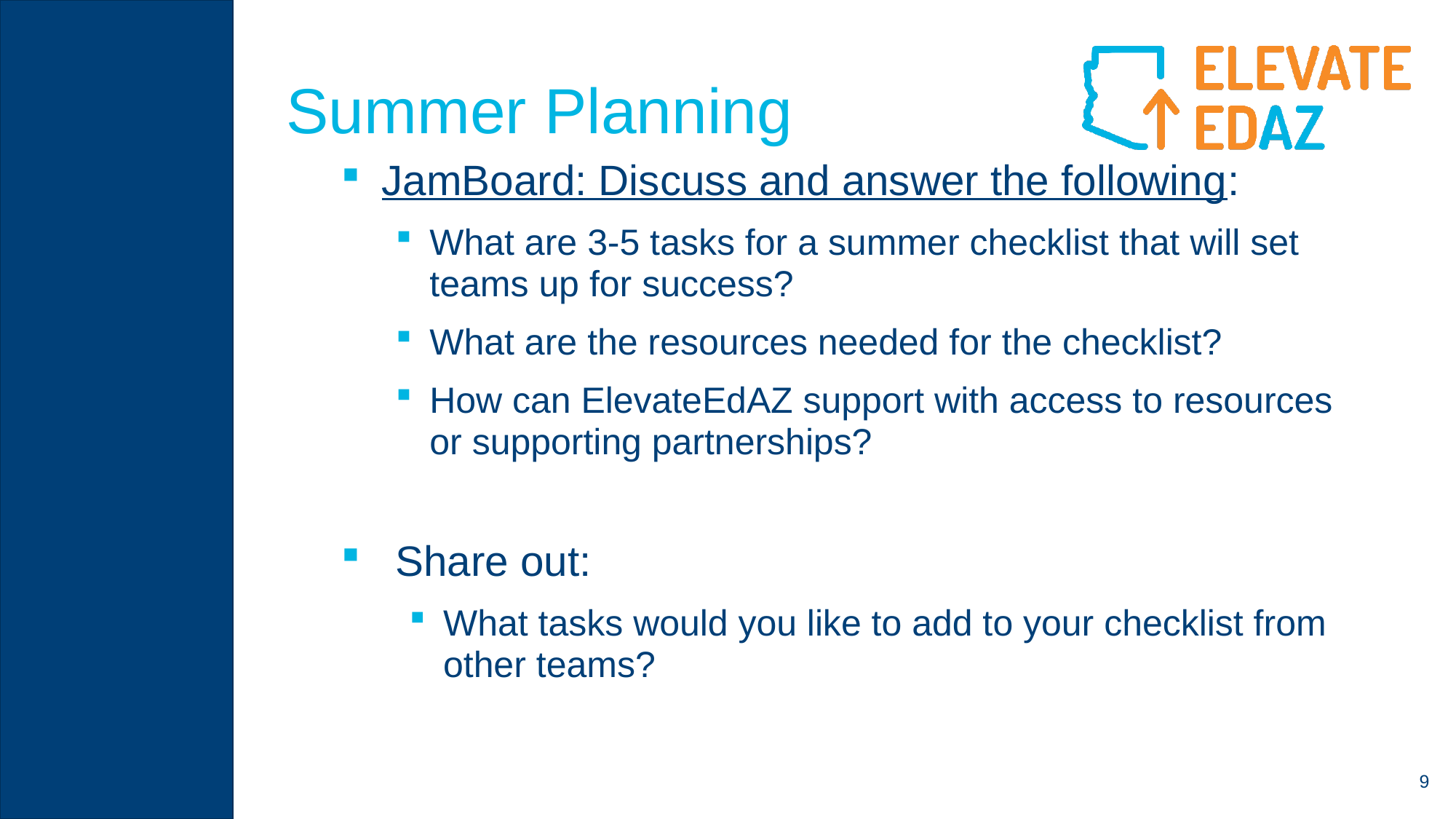

# Summer Planning
JamBoard: Discuss and answer the following:
What are 3-5 tasks for a summer checklist that will set teams up for success?
What are the resources needed for the checklist?
How can ElevateEdAZ support with access to resources or supporting partnerships?

Share out:
What tasks would you like to add to your checklist from other teams?

9